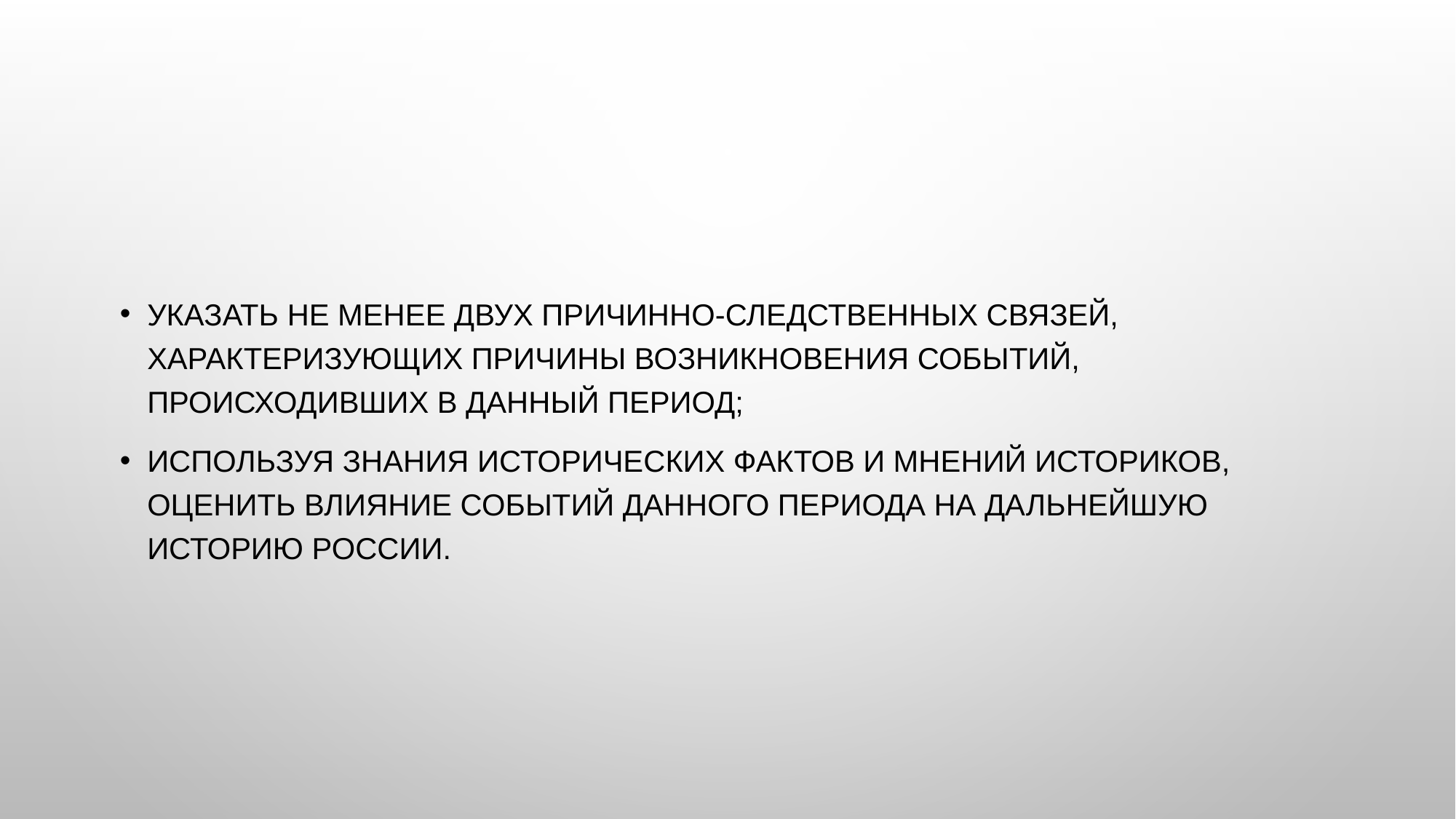

#
Указать не менее двух причинно-следственных связей, характеризующих причины возникновения событий, происходивших в данный период;
Используя знания исторических фактов и мнений историков, оценить влияние событий данного периода на дальнейшую историю России.